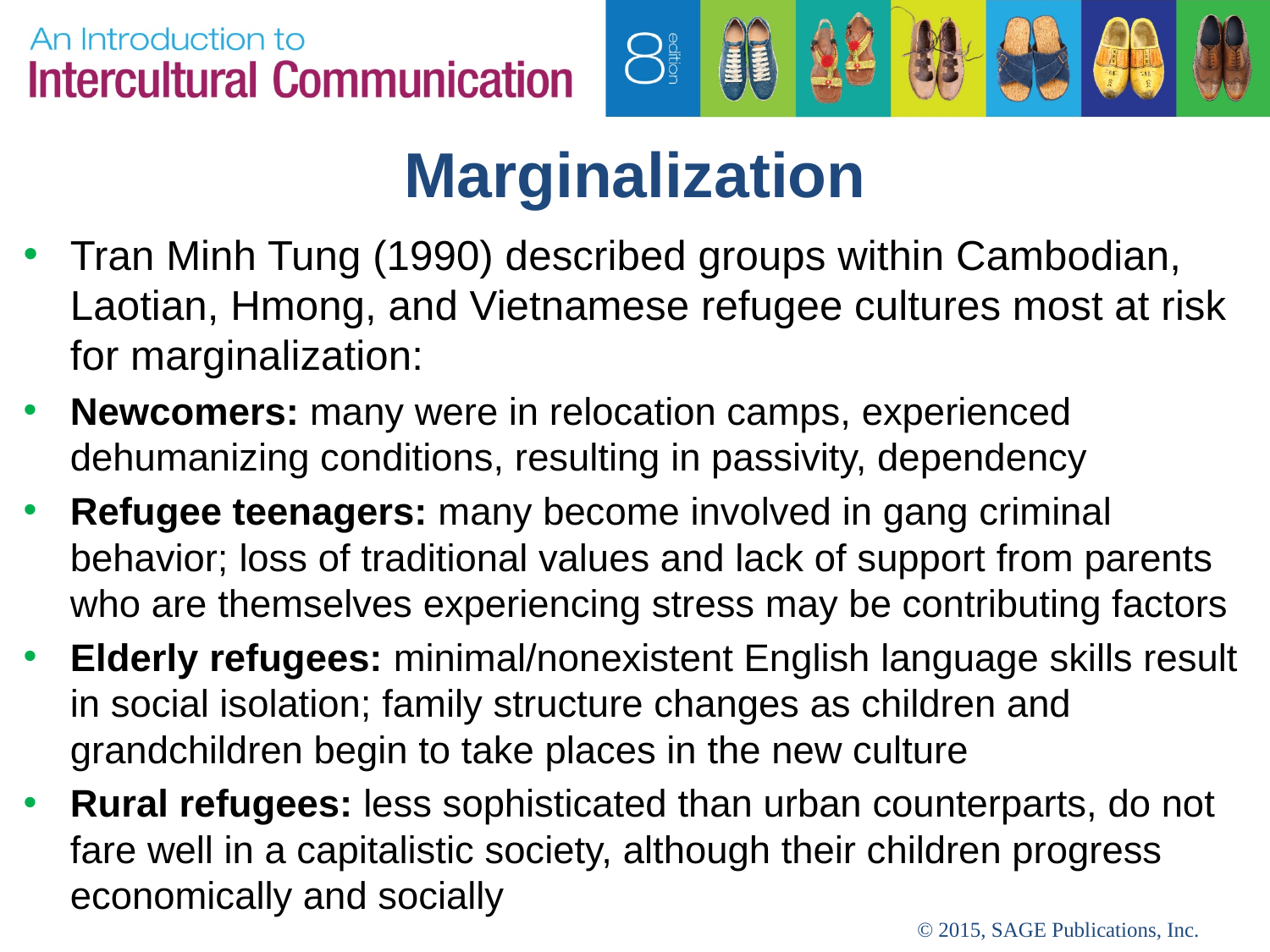

# Marginalization
Tran Minh Tung (1990) described groups within Cambodian, Laotian, Hmong, and Vietnamese refugee cultures most at risk for marginalization:
Newcomers: many were in relocation camps, experienced dehumanizing conditions, resulting in passivity, dependency
Refugee teenagers: many become involved in gang criminal behavior; loss of traditional values and lack of support from parents who are themselves experiencing stress may be contributing factors
Elderly refugees: minimal/nonexistent English language skills result in social isolation; family structure changes as children and grandchildren begin to take places in the new culture
Rural refugees: less sophisticated than urban counterparts, do not fare well in a capitalistic society, although their children progress economically and socially
© 2015, SAGE Publications, Inc.